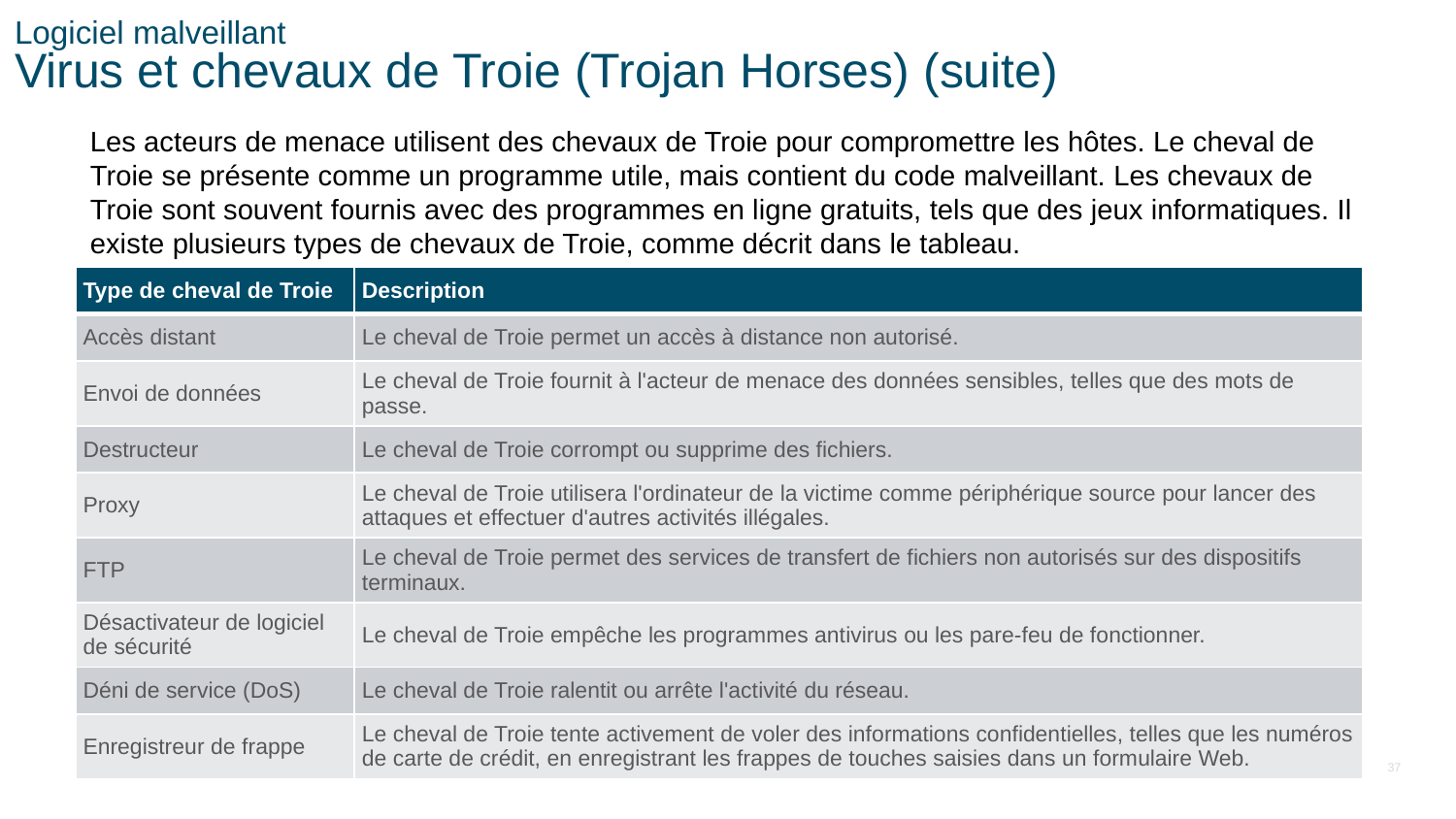

# Logiciel malveillant Virus et chevaux de Troie (Trojan Horses) (suite)
Les acteurs de menace utilisent des chevaux de Troie pour compromettre les hôtes. Le cheval de Troie se présente comme un programme utile, mais contient du code malveillant. Les chevaux de Troie sont souvent fournis avec des programmes en ligne gratuits, tels que des jeux informatiques. Il existe plusieurs types de chevaux de Troie, comme décrit dans le tableau.
| Type de cheval de Troie | Description |
| --- | --- |
| Accès distant | Le cheval de Troie permet un accès à distance non autorisé. |
| Envoi de données | Le cheval de Troie fournit à l'acteur de menace des données sensibles, telles que des mots de passe. |
| Destructeur | Le cheval de Troie corrompt ou supprime des fichiers. |
| Proxy | Le cheval de Troie utilisera l'ordinateur de la victime comme périphérique source pour lancer des attaques et effectuer d'autres activités illégales. |
| FTP | Le cheval de Troie permet des services de transfert de fichiers non autorisés sur des dispositifs terminaux. |
| Désactivateur de logiciel de sécurité | Le cheval de Troie empêche les programmes antivirus ou les pare-feu de fonctionner. |
| Déni de service (DoS) | Le cheval de Troie ralentit ou arrête l'activité du réseau. |
| Enregistreur de frappe | Le cheval de Troie tente activement de voler des informations confidentielles, telles que les numéros de carte de crédit, en enregistrant les frappes de touches saisies dans un formulaire Web. |